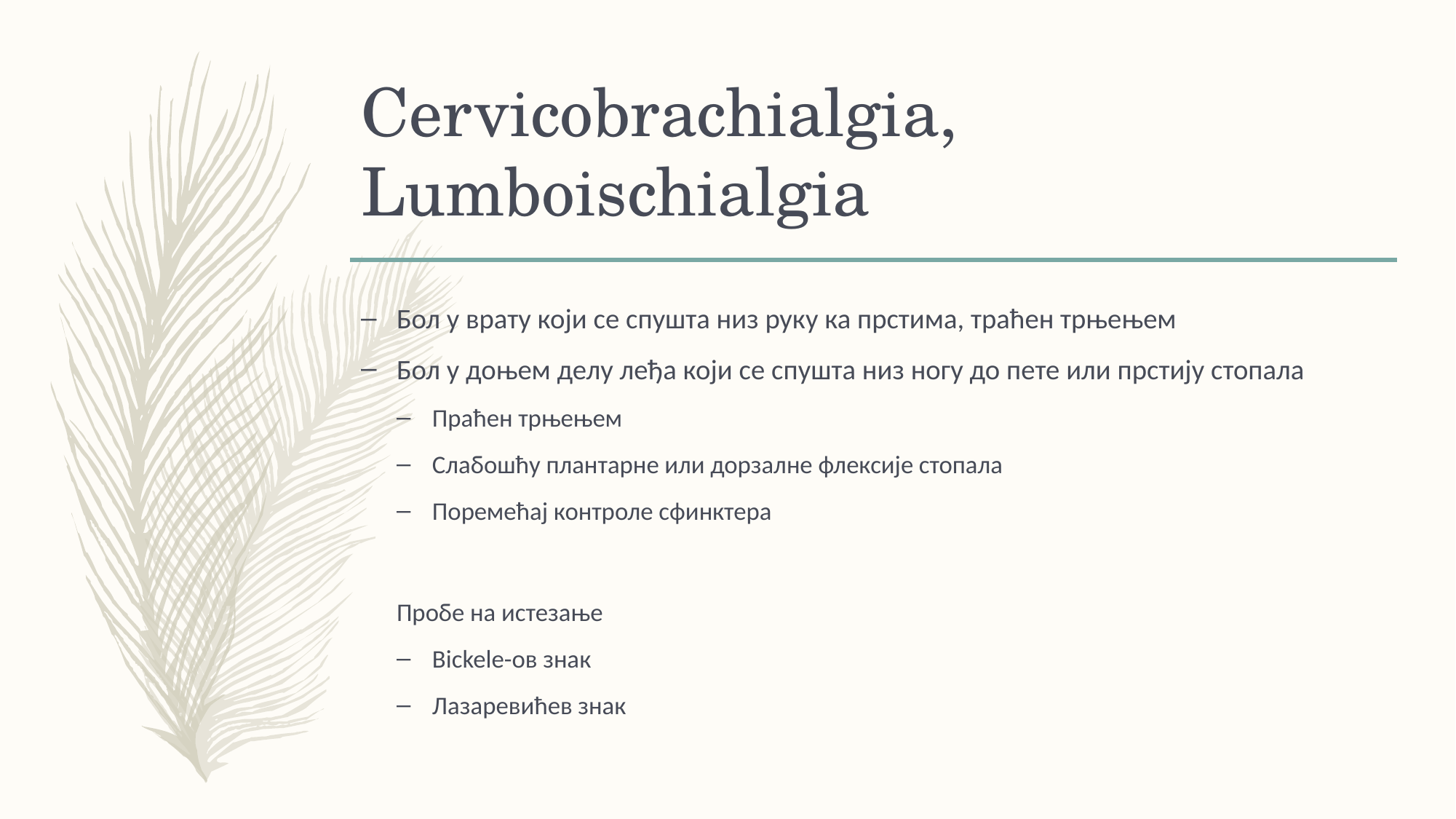

# Cervicobrachialgia,  Lumboischialgia
Бол у врату који се спушта низ руку ка прстима, траћен трњењем
Бол у доњем делу леђа који се спушта низ ногу до пете или прстију стопала
Праћен трњењем
Слабошћу плантарне или дорзалне флексије стопала
Поремећај контроле сфинктера

Пробе на истезање
Bickele-ов знак
Лазаревићев знак